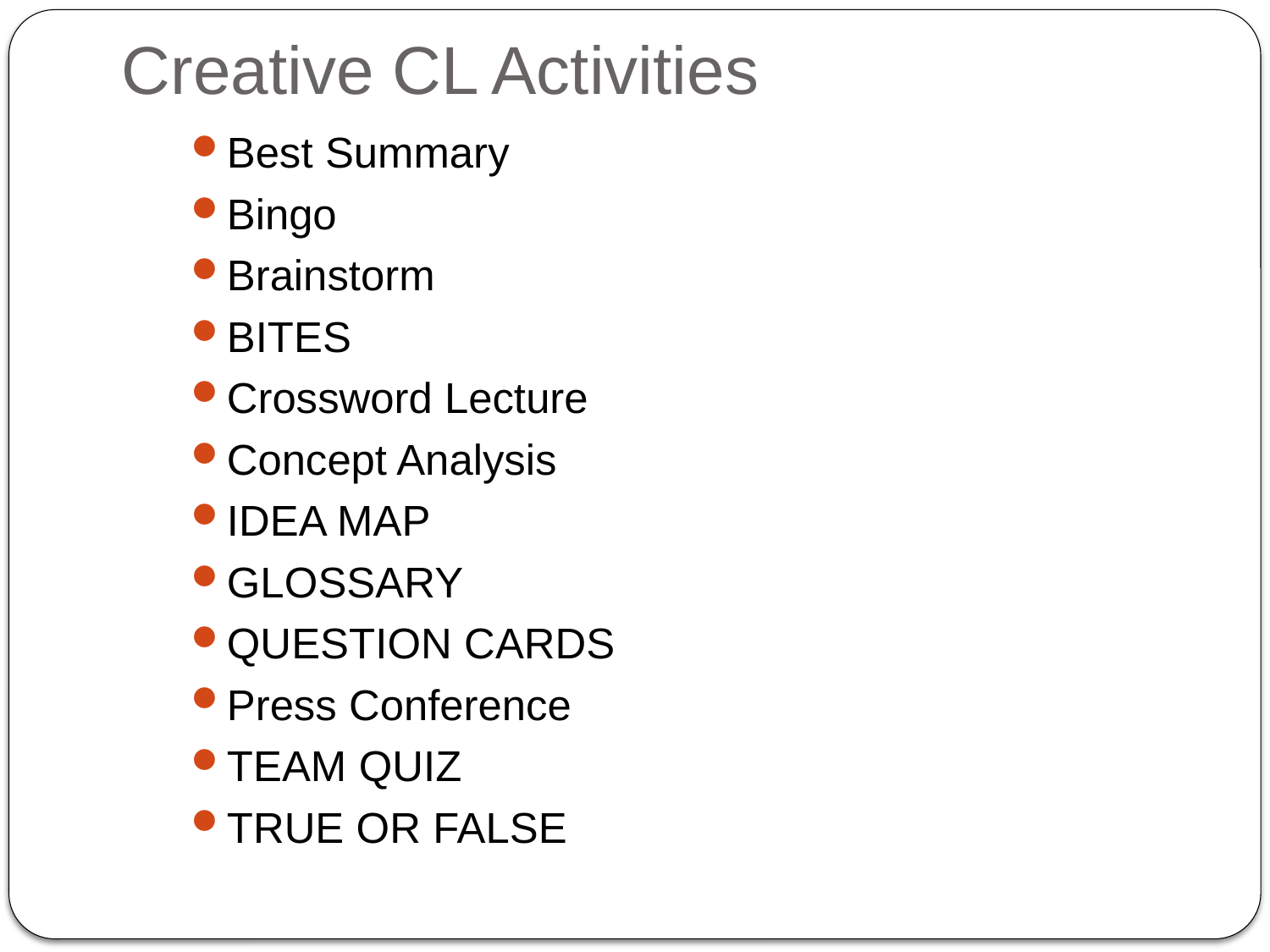

# Creative CL Activities
Best Summary
Bingo
Brainstorm
BITES
Crossword Lecture
Concept Analysis
IDEA MAP
GLOSSARY
QUESTION CARDS
Press Conference
TEAM QUIZ
TRUE OR FALSE